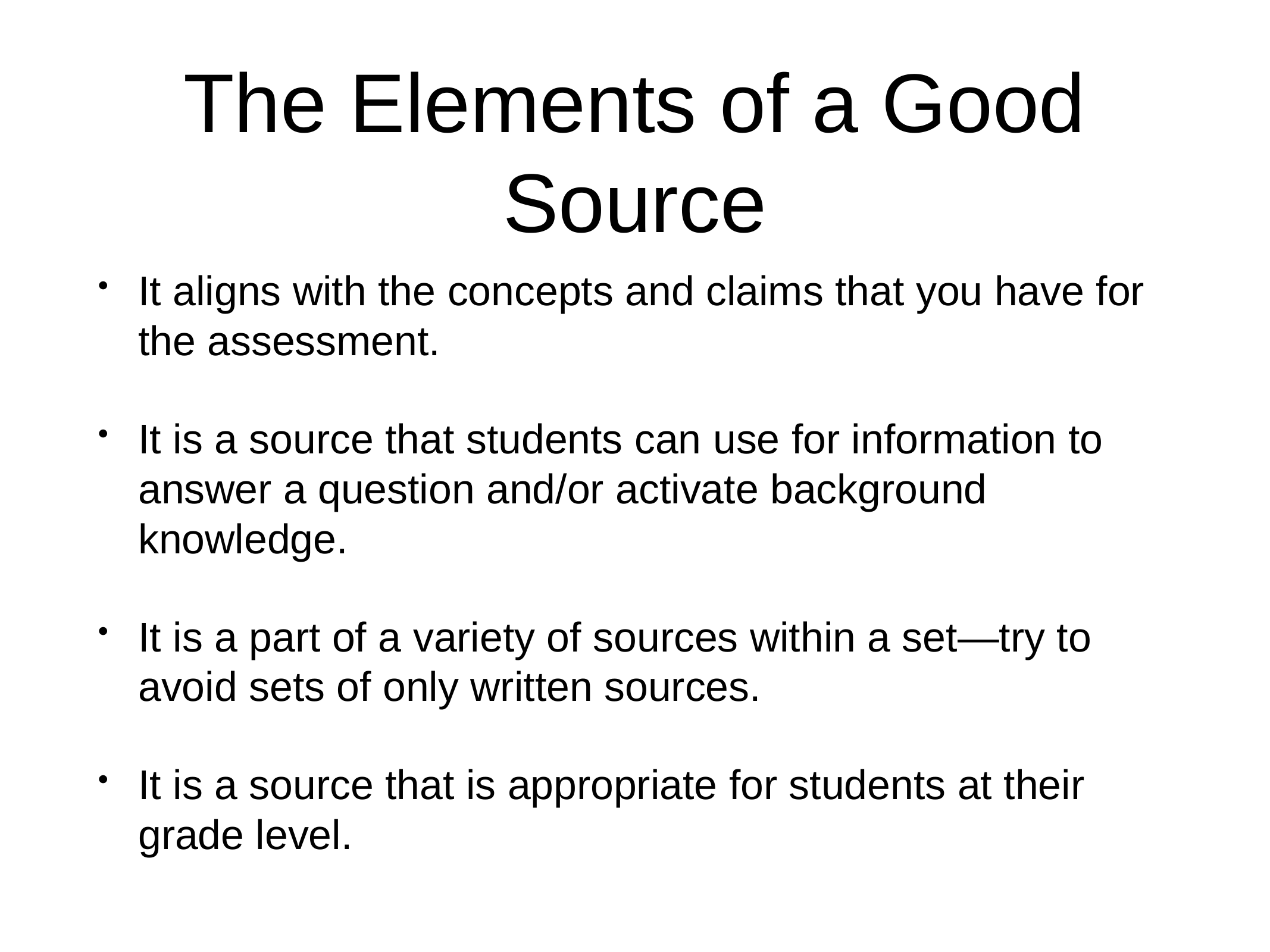

# The Elements of a Good Source
It aligns with the concepts and claims that you have for the assessment.
It is a source that students can use for information to answer a question and/or activate background knowledge.
It is a part of a variety of sources within a set—try to avoid sets of only written sources.
It is a source that is appropriate for students at their grade level.